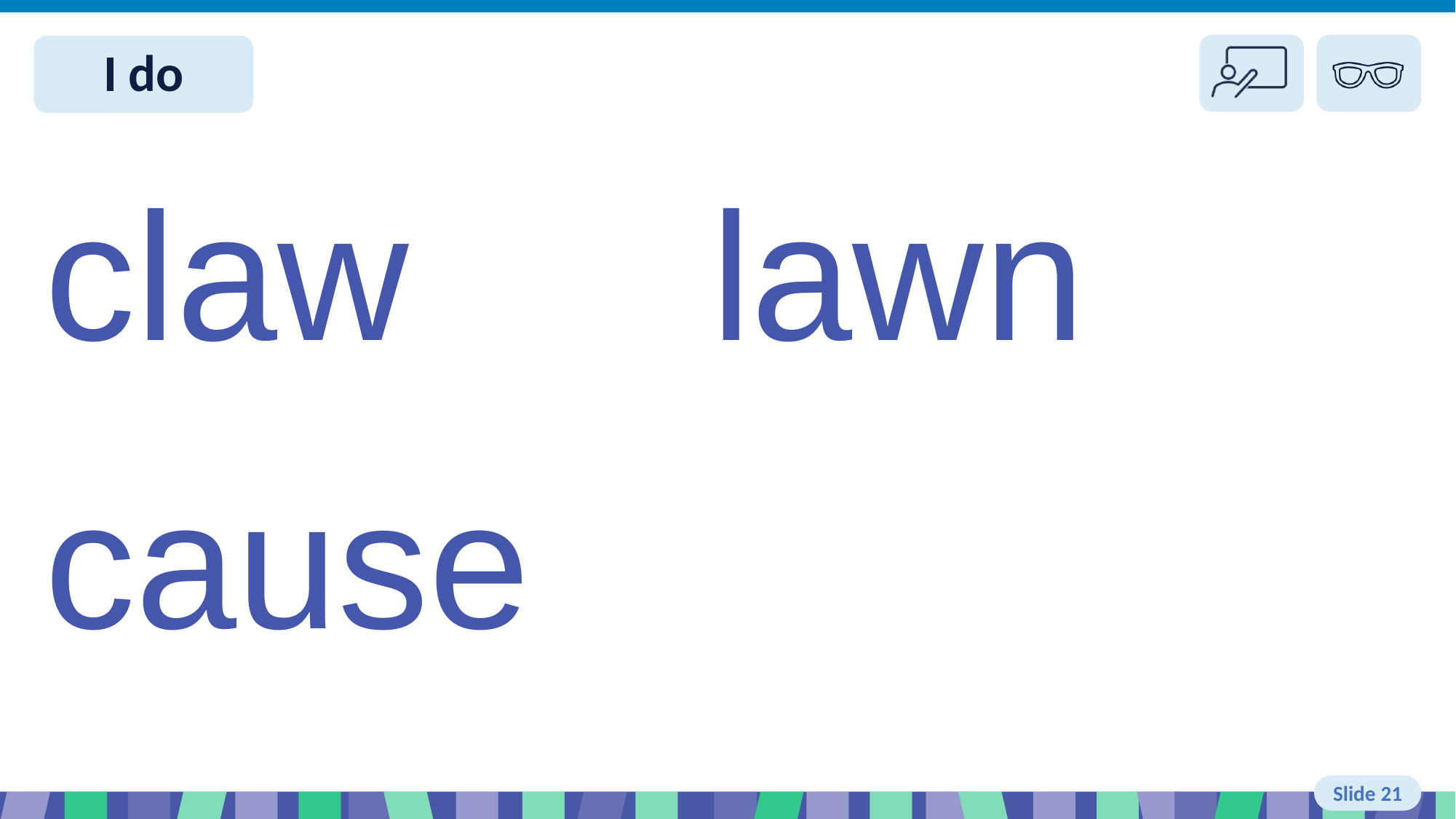

Slide 21 I do
claw      lawn
cause